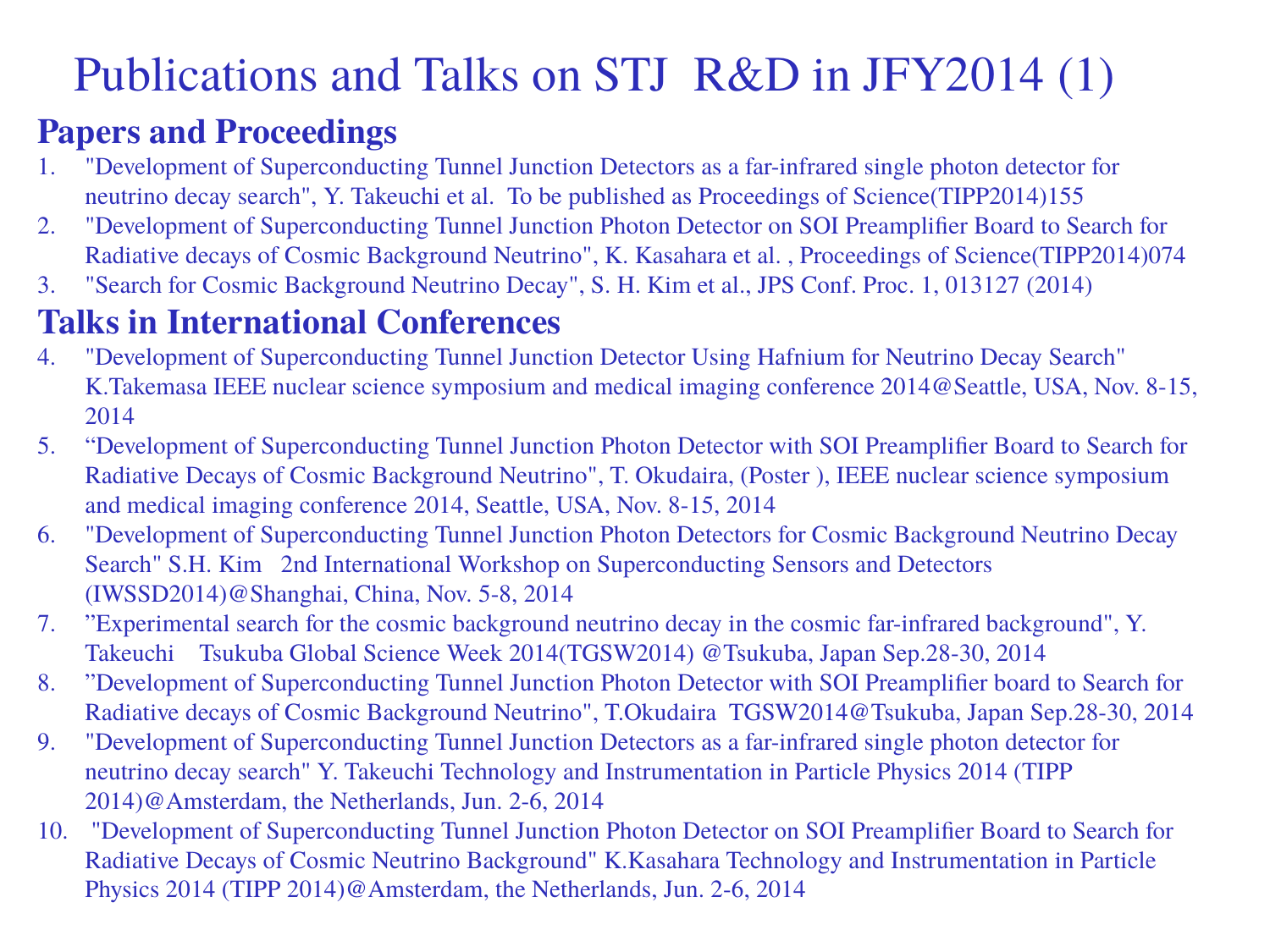

# Publications and Talks on STJ  R&D in JFY2014 (1)
Papers and Proceedings
"Development of Superconducting Tunnel Junction Detectors as a far-infrared single photon detector for neutrino decay search", Y. Takeuchi et al.  To be published as Proceedings of Science(TIPP2014)155
"Development of Superconducting Tunnel Junction Photon Detector on SOI Preamplifier Board to Search for Radiative decays of Cosmic Background Neutrino", K. Kasahara et al. , Proceedings of Science(TIPP2014)074
"Search for Cosmic Background Neutrino Decay", S. H. Kim et al., JPS Conf. Proc. 1, 013127 (2014)
Talks in International Conferences
"Development of Superconducting Tunnel Junction Detector Using Hafnium for Neutrino Decay Search" K.Takemasa IEEE nuclear science symposium and medical imaging conference 2014@Seattle, USA, Nov. 8-15, 2014
“Development of Superconducting Tunnel Junction Photon Detector with SOI Preamplifier Board to Search for Radiative Decays of Cosmic Background Neutrino", T. Okudaira, (Poster ), IEEE nuclear science symposium and medical imaging conference 2014, Seattle, USA, Nov. 8-15, 2014
"Development of Superconducting Tunnel Junction Photon Detectors for Cosmic Background Neutrino Decay Search" S.H. Kim   2nd International Workshop on Superconducting Sensors and Detectors (IWSSD2014)@Shanghai, China, Nov. 5-8, 2014
”Experimental search for the cosmic background neutrino decay in the cosmic far-infrared background", Y. Takeuchi    Tsukuba Global Science Week 2014(TGSW2014) @Tsukuba, Japan Sep.28-30, 2014
”Development of Superconducting Tunnel Junction Photon Detector with SOI Preamplifier board to Search for Radiative decays of Cosmic Background Neutrino", T.Okudaira  TGSW2014@Tsukuba, Japan Sep.28-30, 2014
"Development of Superconducting Tunnel Junction Detectors as a far-infrared single photon detector for neutrino decay search" Y. Takeuchi Technology and Instrumentation in Particle Physics 2014 (TIPP 2014)@Amsterdam, the Netherlands, Jun. 2-6, 2014
 "Development of Superconducting Tunnel Junction Photon Detector on SOI Preamplifier Board to Search for Radiative Decays of Cosmic Neutrino Background" K.Kasahara Technology and Instrumentation in Particle Physics 2014 (TIPP 2014)@Amsterdam, the Netherlands, Jun. 2-6, 2014